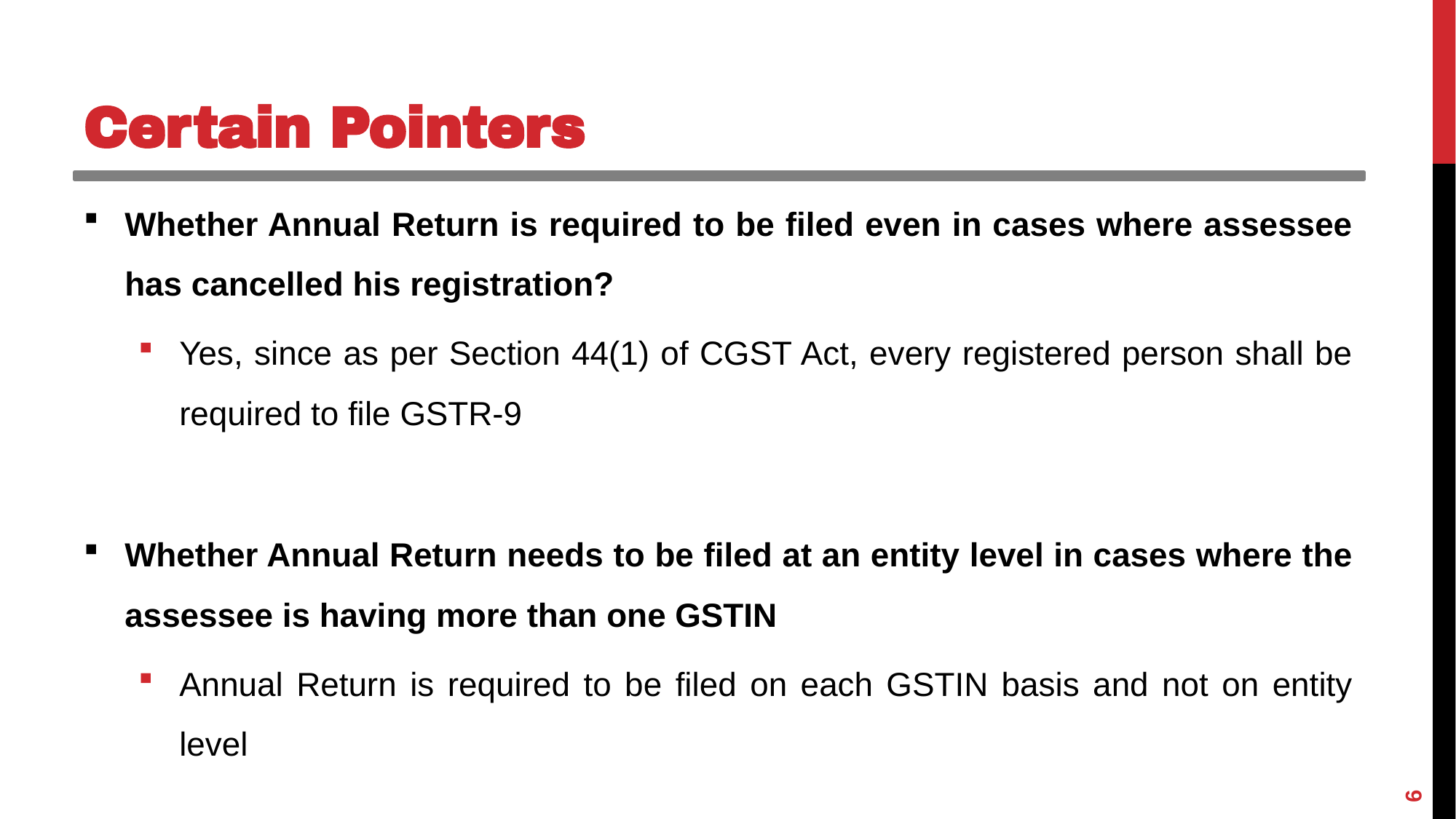

# Certain Pointers
Whether Annual Return is required to be filed even in cases where assessee has cancelled his registration?
Yes, since as per Section 44(1) of CGST Act, every registered person shall be required to file GSTR-9

Whether Annual Return needs to be filed at an entity level in cases where the assessee is having more than one GSTIN
Annual Return is required to be filed on each GSTIN basis and not on entity level
6